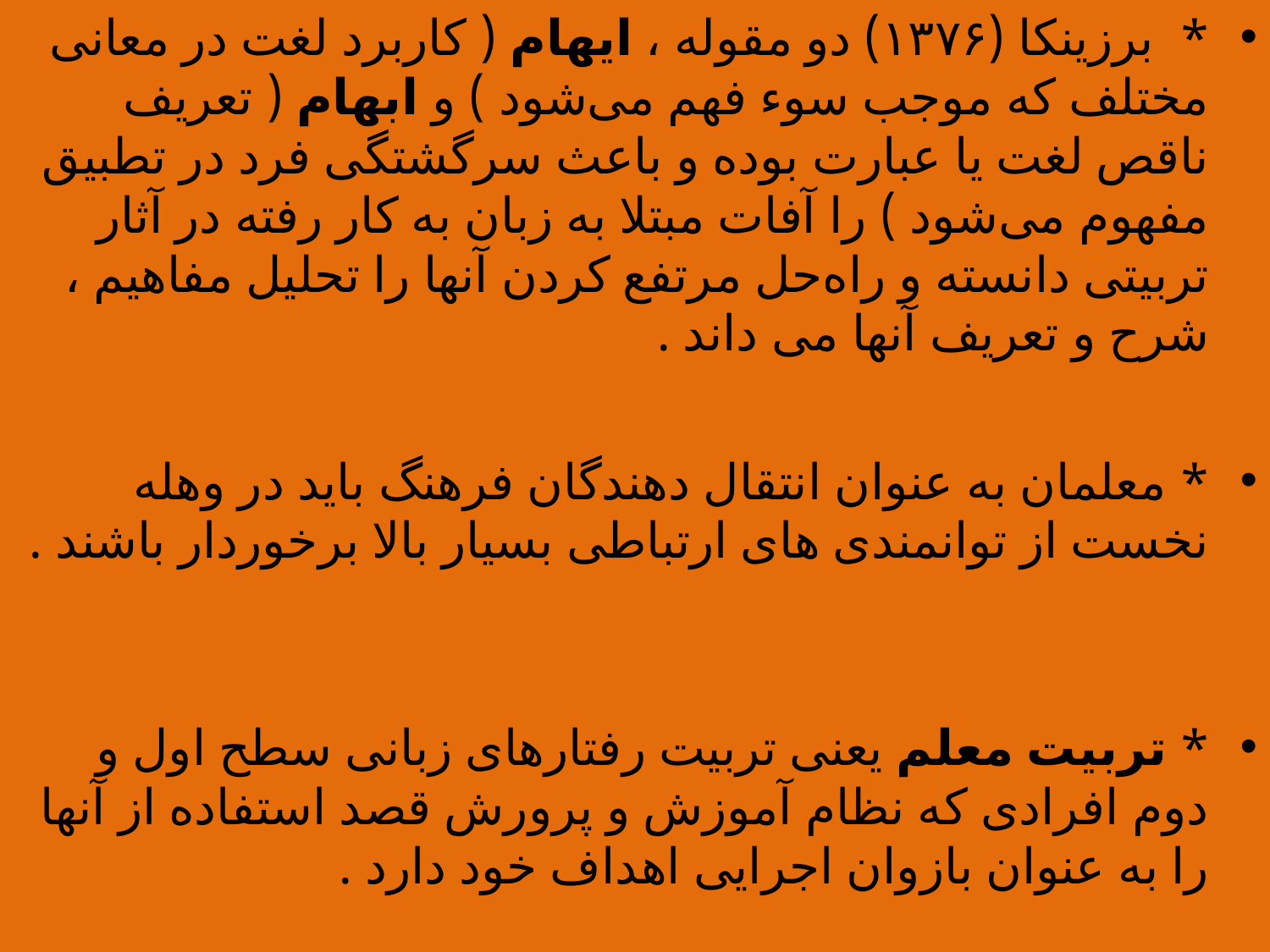

*  برزینکا (۱۳۷۶) دو مقوله ، ایهام ( کاربرد لغت در معانی مختلف که موجب سوء فهم می‌شود ) و ابهام ( تعریف ناقص لغت یا عبارت بوده و باعث سرگشتگی فرد در تطبیق مفهوم می‌شود ) را آفات مبتلا به زبان به کار رفته در آثار تربیتی دانسته و راه‌حل مرتفع کردن آنها را تحلیل مفاهیم ، شرح و تعریف آنها می داند .

* معلمان به عنوان انتقال دهندگان فرهنگ باید در وهله نخست از توانمندی های ارتباطی بسیار بالا برخوردار باشند .

* تربیت معلم یعنی تربیت رفتارهای زبانی سطح اول و دوم افرادی که نظام آموزش و پرورش قصد استفاده از آنها را به عنوان بازوان اجرایی اهداف خود دارد .

#